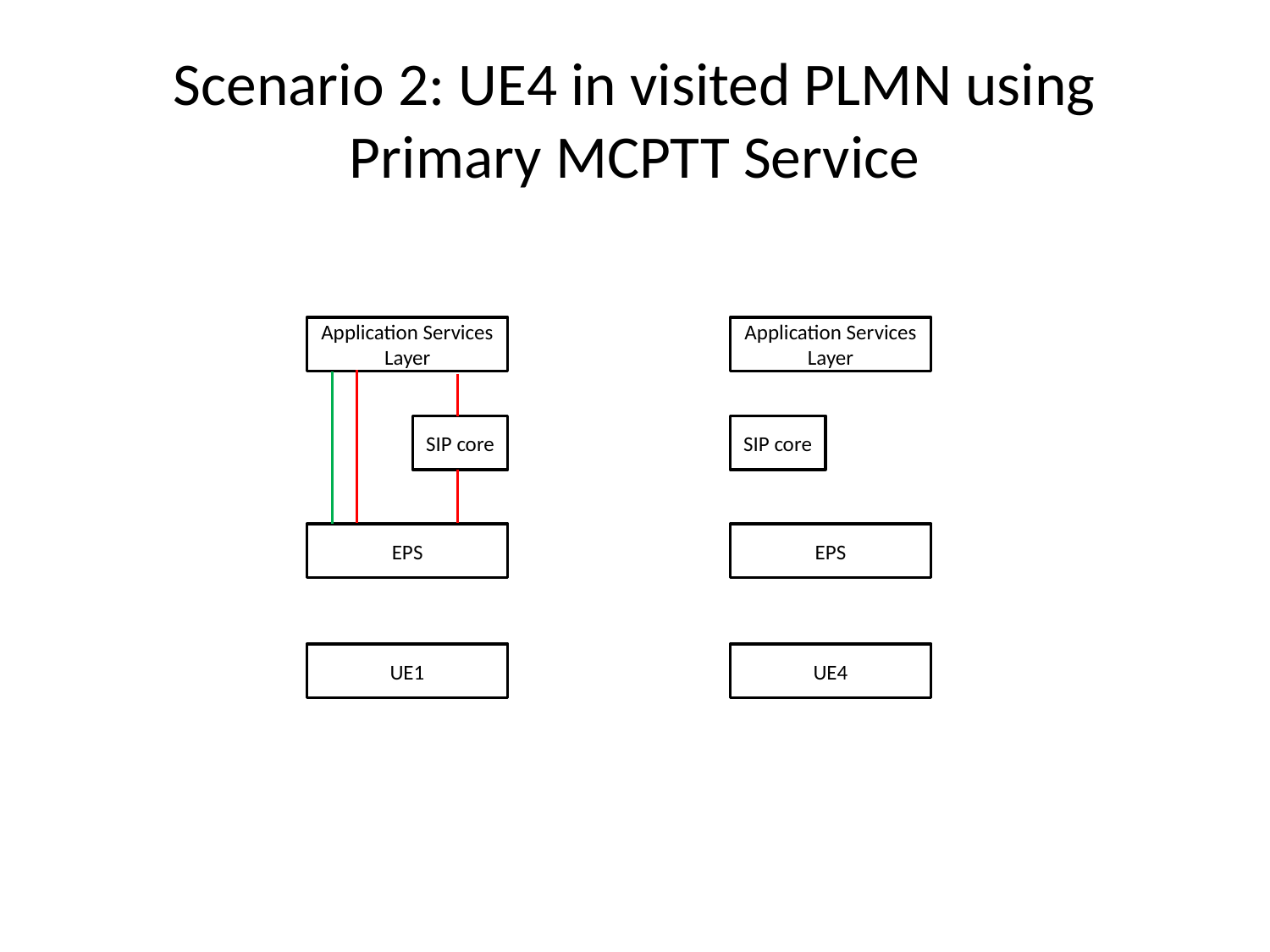

# Scenario 2: UE4 in visited PLMN using Primary MCPTT Service
Application Services Layer
SIP core
EPS
Application Services Layer
SIP core
EPS
UE1
UE4